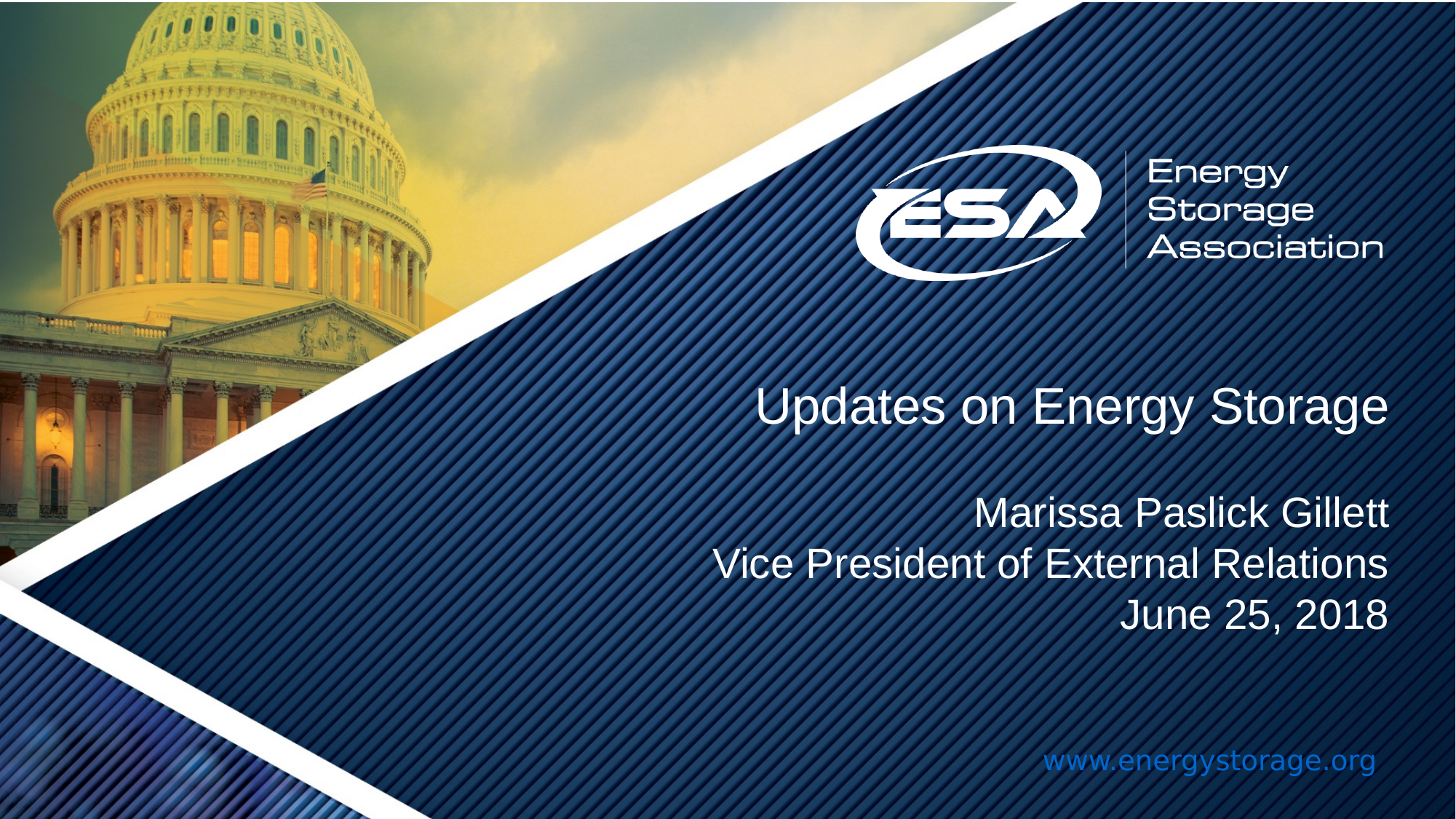

# Updates on Energy Storage Marissa Paslick Gillett Vice President of External Relations June 25, 2018